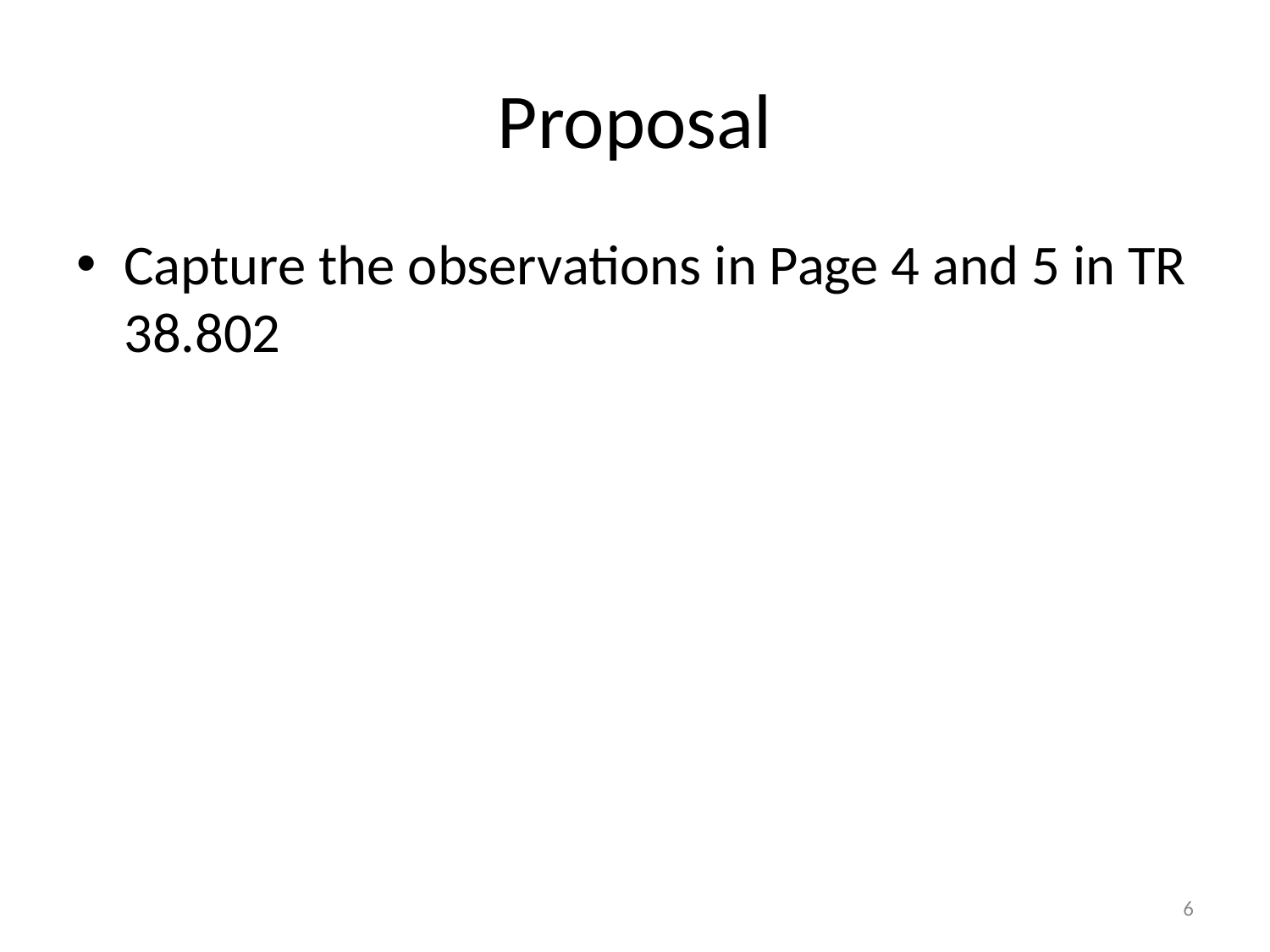

# Proposal
Capture the observations in Page 4 and 5 in TR 38.802
6